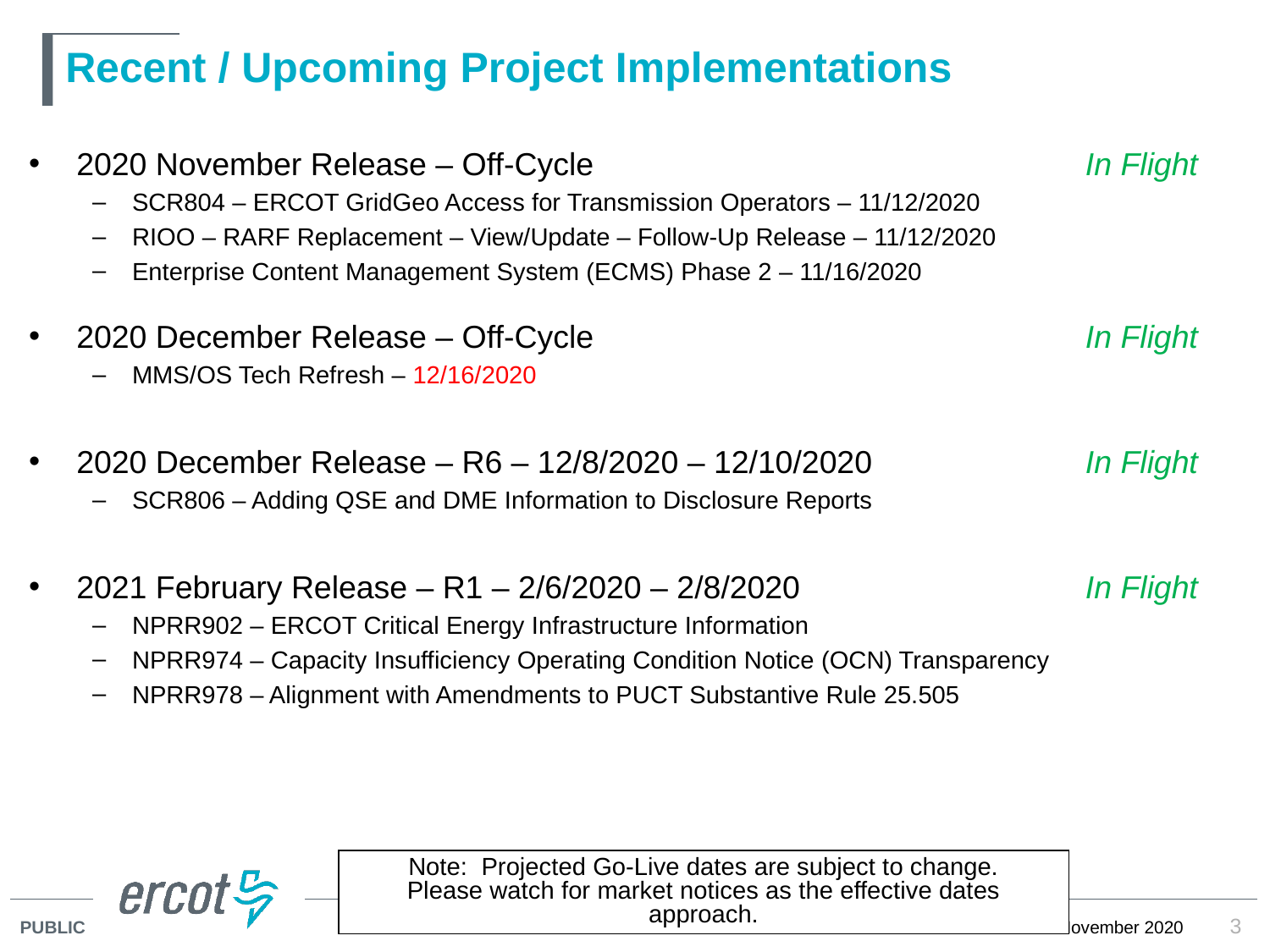

# Recent / Upcoming Project Implementations
2020 November Release – Off-Cycle	 In Flight
SCR804 – ERCOT GridGeo Access for Transmission Operators – 11/12/2020
RIOO – RARF Replacement – View/Update – Follow-Up Release – 11/12/2020
Enterprise Content Management System (ECMS) Phase 2 – 11/16/2020

2020 December Release – Off-Cycle	 In Flight
MMS/OS Tech Refresh – 12/16/2020

2020 December Release – R6 – 12/8/2020 – 12/10/2020	 In Flight
SCR806 – Adding QSE and DME Information to Disclosure Reports

2021 February Release – R1 – 2/6/2020 – 2/8/2020	 In Flight
NPRR902 – ERCOT Critical Energy Infrastructure Information
NPRR974 – Capacity Insufficiency Operating Condition Notice (OCN) Transparency
NPRR978 – Alignment with Amendments to PUCT Substantive Rule 25.505

Note:  Projected Go-Live dates are subject to change.
Please watch for market notices as the effective dates approach.
3